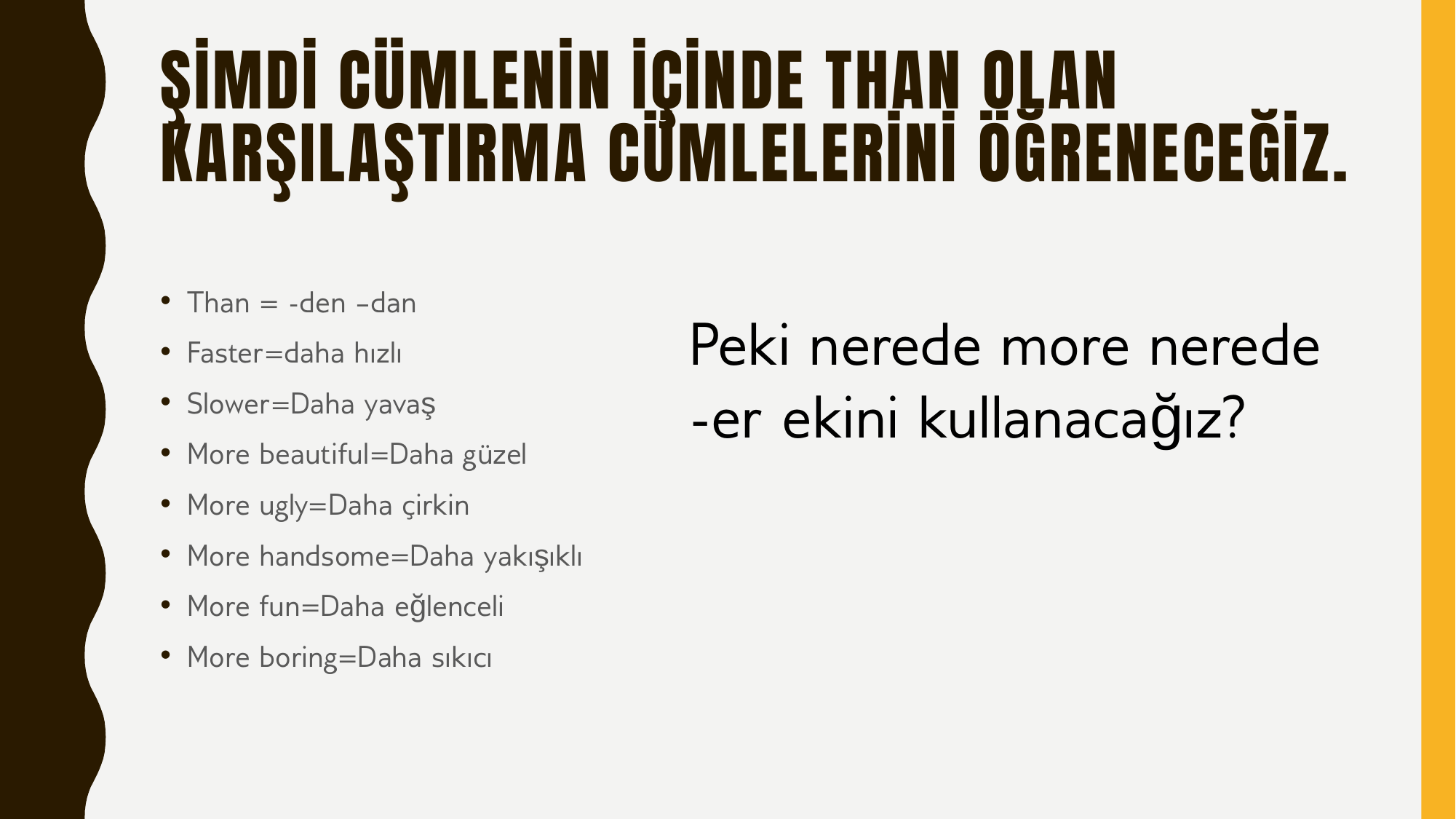

# Şimdi cümlenin içinde than olan karşılaştırma cümlelerini öğreneceğiz.
Than = -den –dan
Faster=daha hızlı
Slower=Daha yavaş
More beautiful=Daha güzel
More ugly=Daha çirkin
More handsome=Daha yakışıklı
More fun=Daha eğlenceli
More boring=Daha sıkıcı
Peki nerede more nerede
-er ekini kullanacağız?